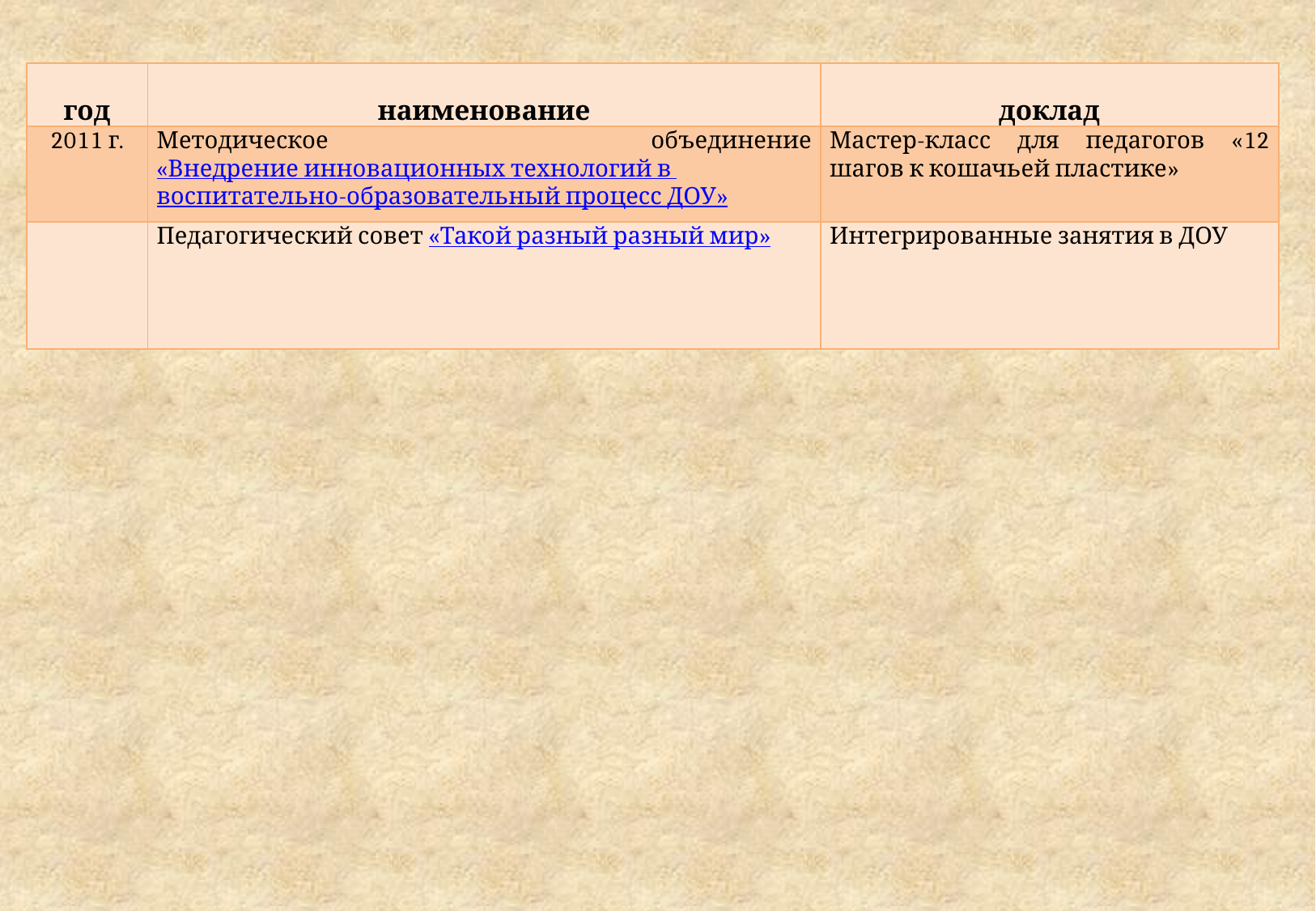

| год | наименование | доклад |
| --- | --- | --- |
| 2011 г. | Методическое объединение «Внедрение инновационных технологий в воспитательно-образовательный процесс ДОУ» | Мастер-класс для педагогов «12 шагов к кошачьей пластике» |
|  | Педагогический совет «Такой разный разный мир» | Интегрированные занятия в ДОУ |